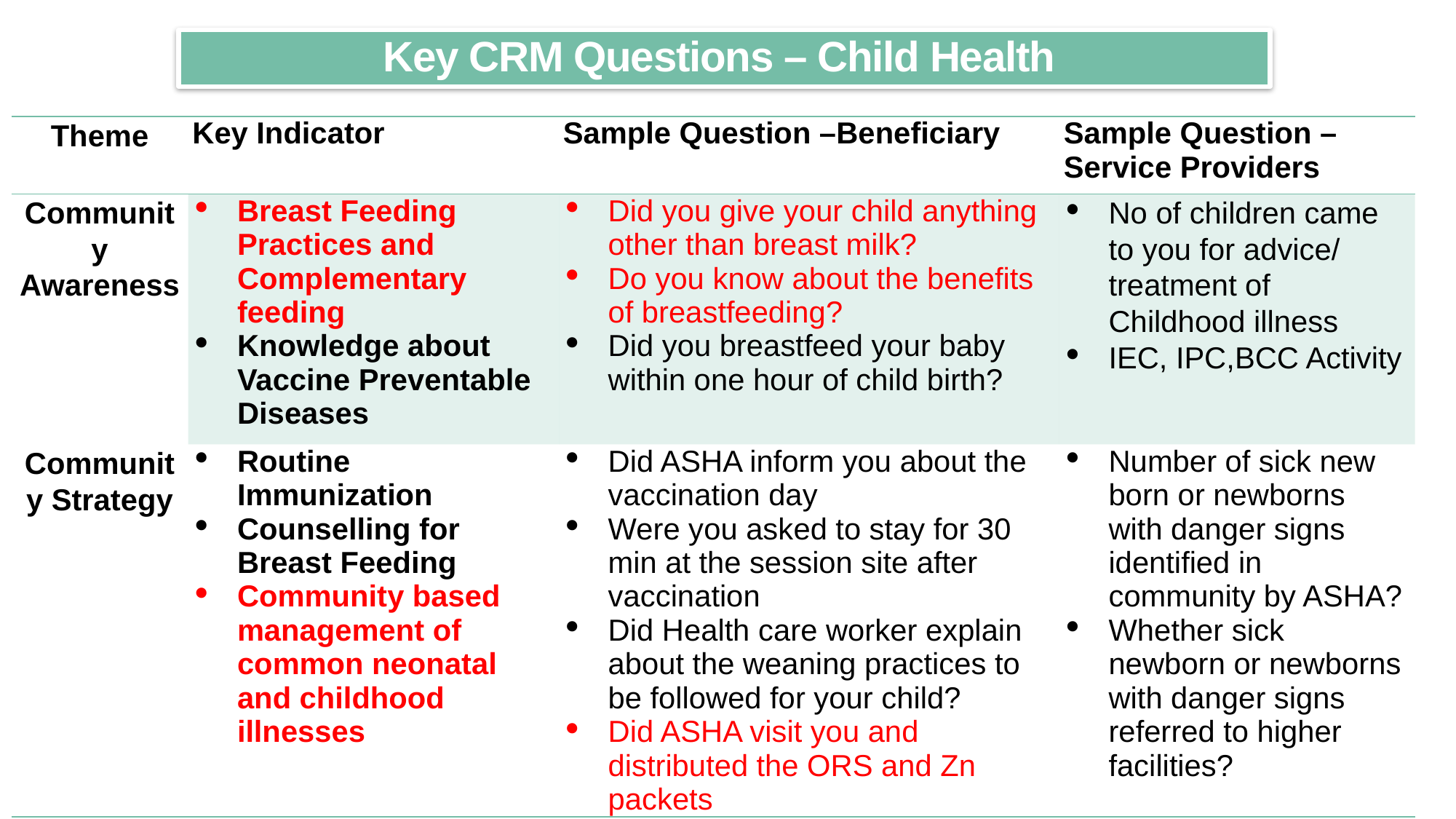

Key CRM Questions – Child Health
| Theme | Key Indicator | Sample Question –Beneficiary | Sample Question –Service Providers |
| --- | --- | --- | --- |
| Community Awareness | Breast Feeding Practices and Complementary feeding Knowledge about Vaccine Preventable Diseases | Did you give your child anything other than breast milk? Do you know about the benefits of breastfeeding? Did you breastfeed your baby within one hour of child birth? | No of children came to you for advice/ treatment of Childhood illness IEC, IPC,BCC Activity |
| Community Strategy | Routine Immunization Counselling for Breast Feeding Community based management of common neonatal and childhood illnesses | Did ASHA inform you about the vaccination day Were you asked to stay for 30 min at the session site after vaccination Did Health care worker explain about the weaning practices to be followed for your child? Did ASHA visit you and distributed the ORS and Zn packets | Number of sick new born or newborns with danger signs identified in community by ASHA? Whether sick newborn or newborns with danger signs referred to higher facilities? |